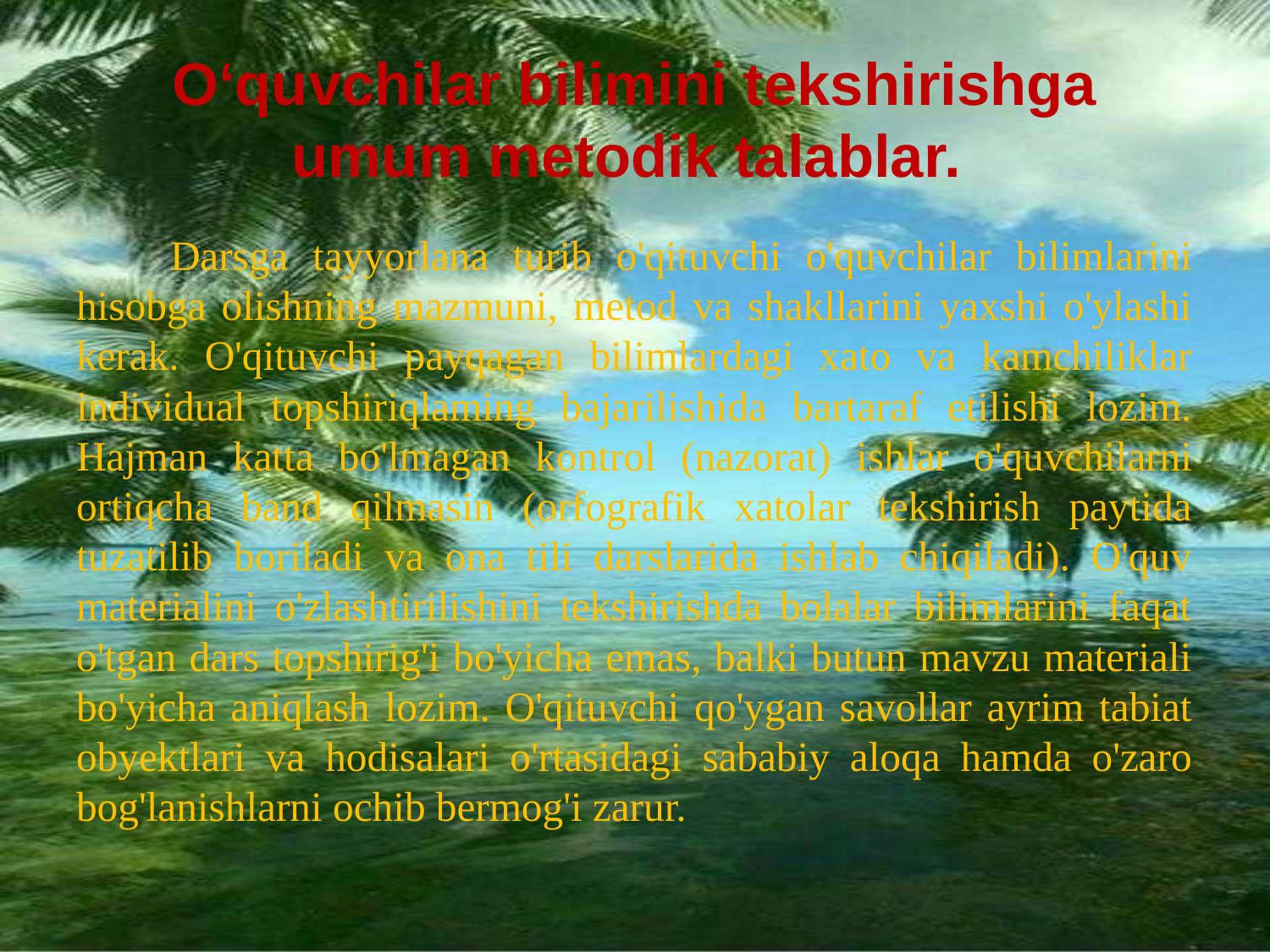

# O‘quvchilar bilimini tekshirishga umum metodik talablar.
	Darsga tayyorlana turib o'qituvchi o'quvchilar bilimlarini hisobga olishning mazmuni, metod va shakllarini yaxshi o'ylashi kerak. O'qituvchi payqagan bilimlardagi xato va kamchiliklar individual topshiriqlaming bajarilishida bartaraf etilishi lozim. Hajman katta bo'lmagan kontrol (nazorat) ishlar o'quvchilarni ortiqcha band qilmasin (orfografik xatolar tekshirish paytida tuzatilib boriladi va ona tili darslarida ishlab chiqiladi). O'quv materialini o'zlashtirilishini tekshirishda bolalar bilimlarini faqat o'tgan dars topshirig'i bo'yicha emas, balki butun mavzu materiali bo'yicha aniqlash lozim. O'qituvchi qo'ygan savollar ayrim tabiat obyektlari va hodisalari o'rtasidagi sababiy aloqa hamda o'zaro bog'lanishlarni ochib bermog'i zarur.